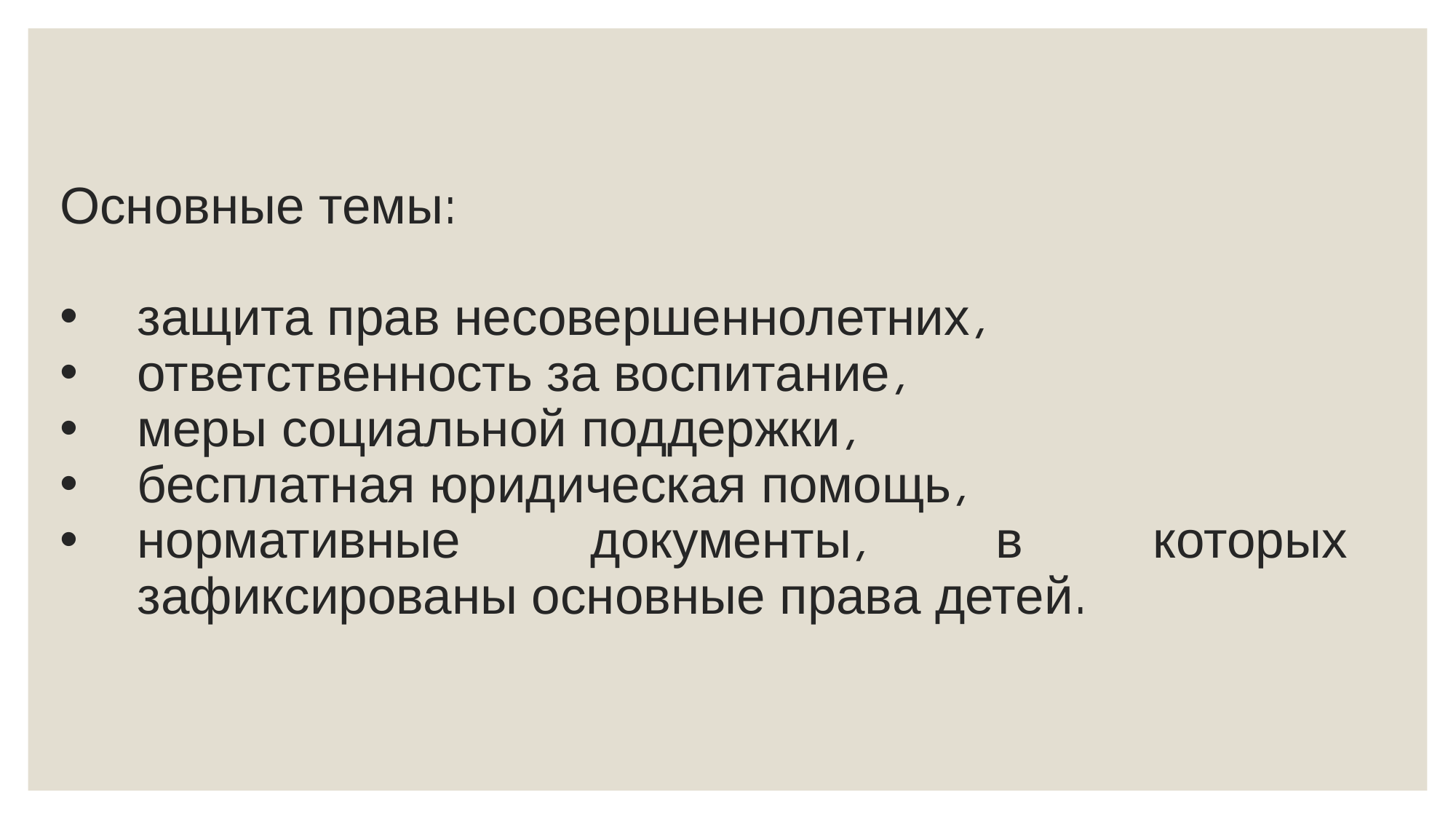

Основные темы:

защита прав несовершеннолетних,
ответственность за воспитание,
меры социальной поддержки,
бесплатная юридическая помощь,
нормативные документы, в которых зафиксированы основные права детей.